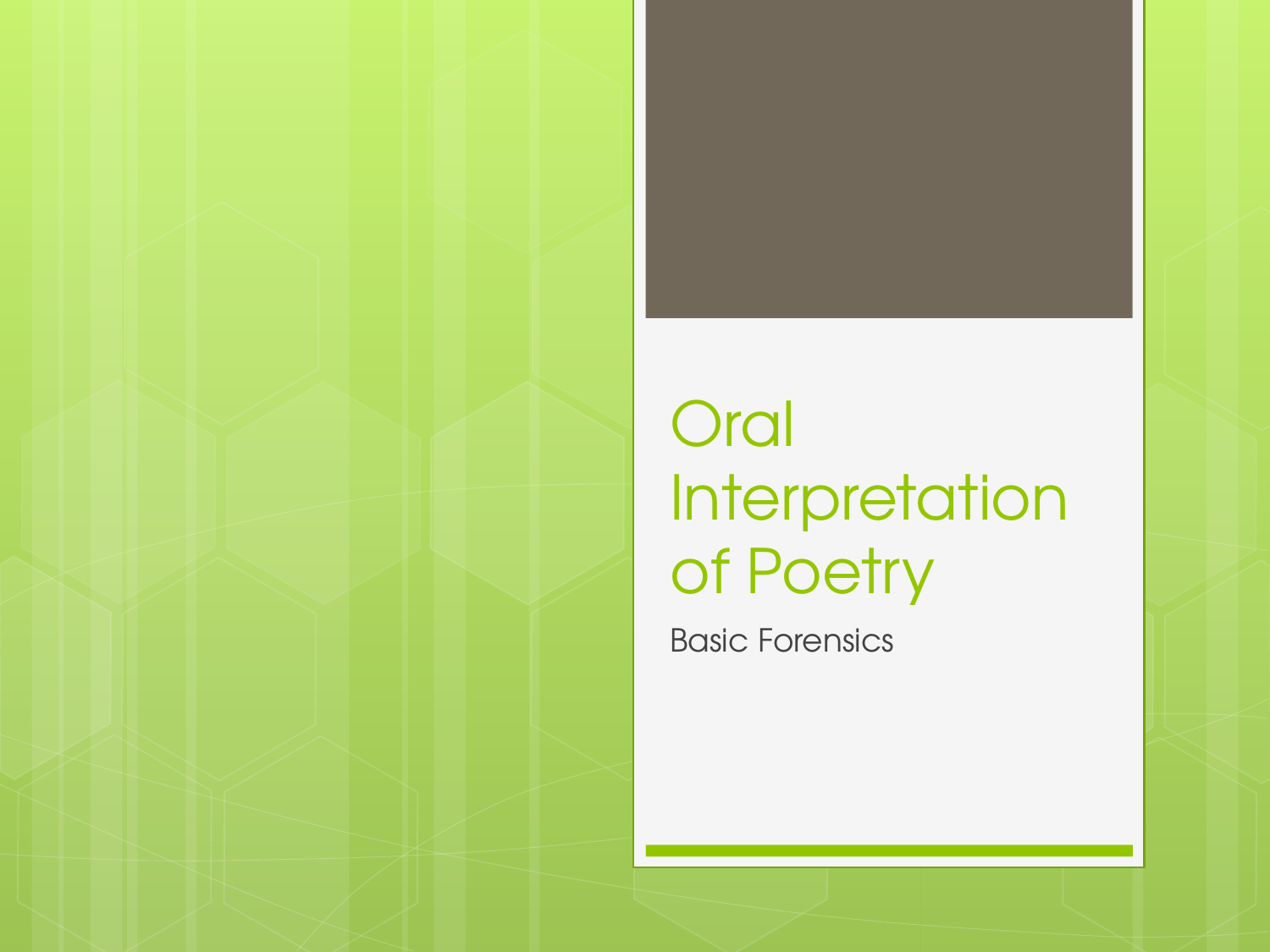

# Oral Interpretation of Poetry
Basic Forensics